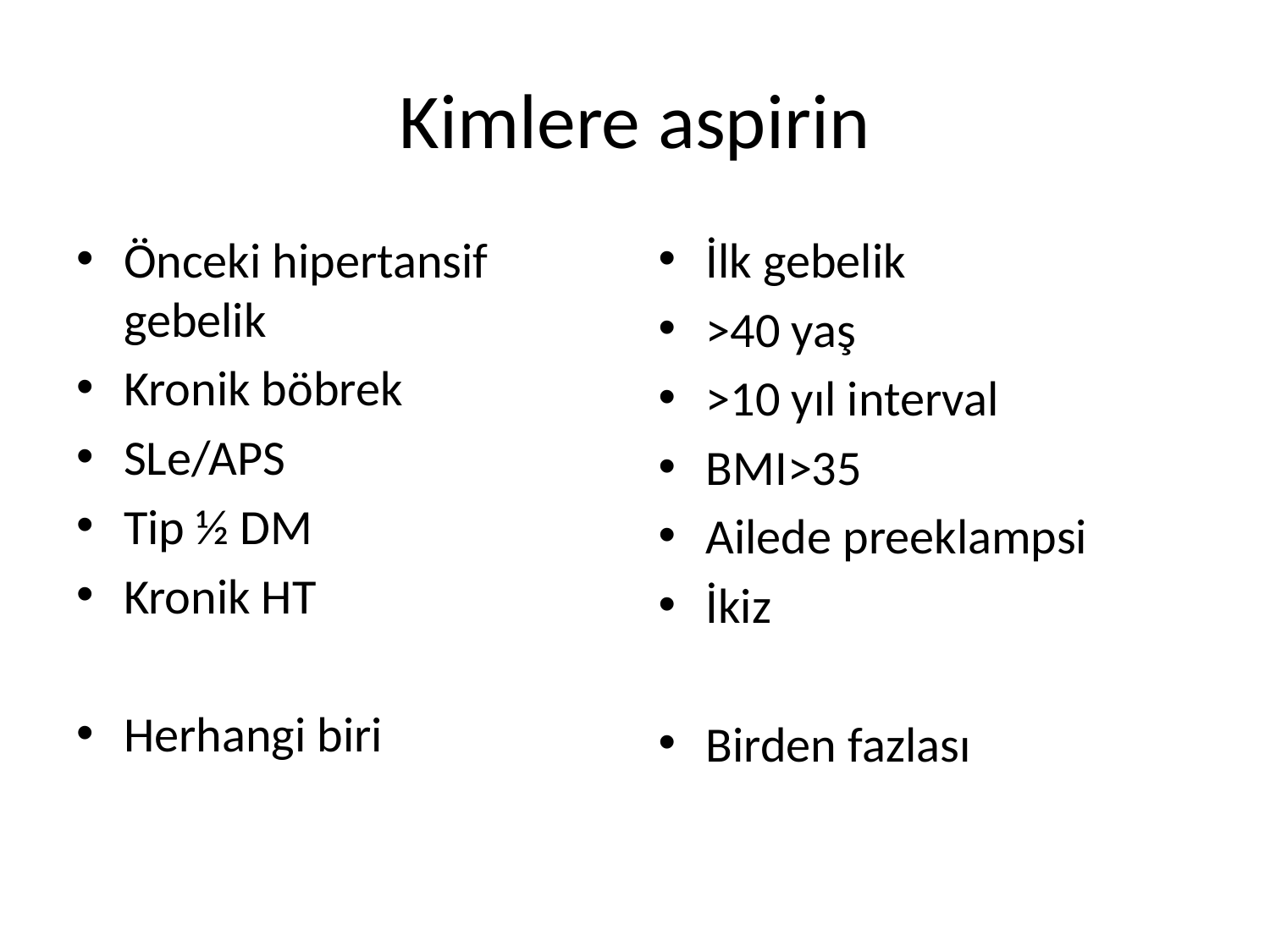

# Kimlere aspirin
Önceki hipertansif gebelik
Kronik böbrek
SLe/APS
Tip ½ DM
Kronik HT

Herhangi biri
İlk gebelik
>40 yaş
>10 yıl interval
BMI>35
Ailede preeklampsi
İkiz

Birden fazlası